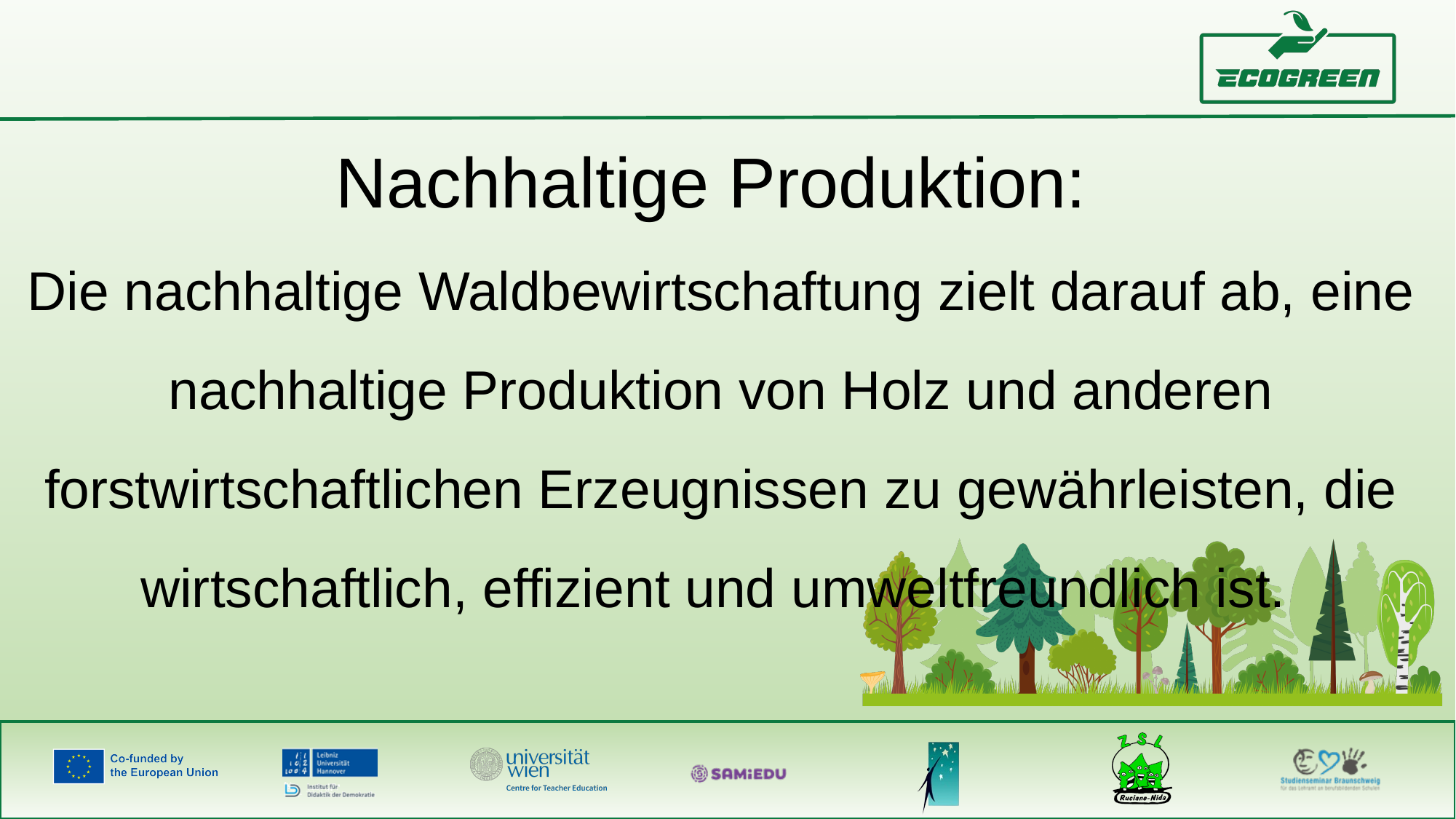

Nachhaltige Produktion:
Die nachhaltige Waldbewirtschaftung zielt darauf ab, eine nachhaltige Produktion von Holz und anderen forstwirtschaftlichen Erzeugnissen zu gewährleisten, die wirtschaftlich, effizient und umweltfreundlich ist.